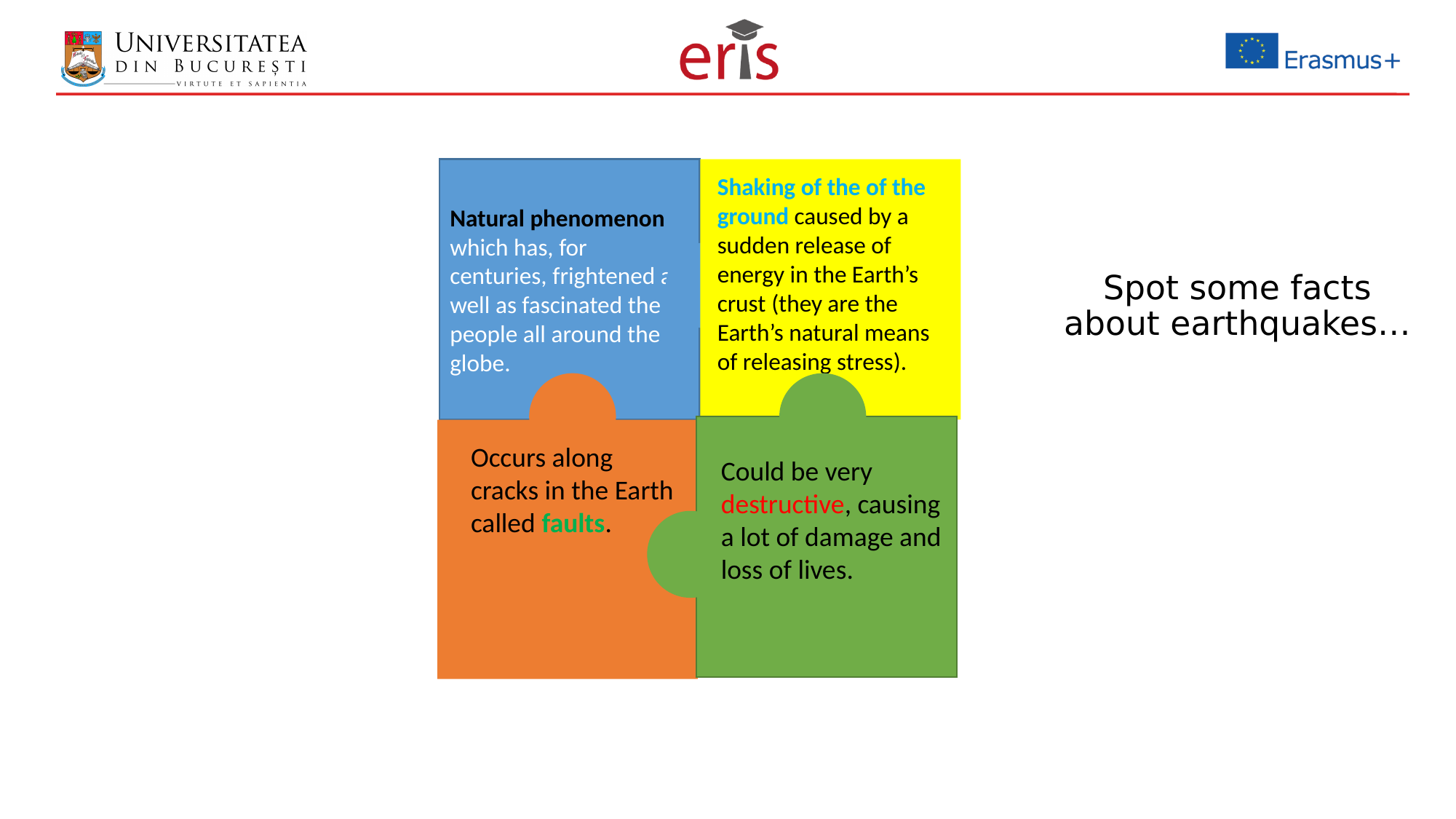

Shaking of the of the ground caused by a sudden release of energy in the Earth’s crust (they are the Earth’s natural means of releasing stress).

Natural phenomenon which has, for centuries, frightened as well as fascinated the people all around the globe.

Spot some facts about earthquakes…

Occurs along cracks in the Earth called faults.

Could be very destructive, causing a lot of damage and loss of lives.